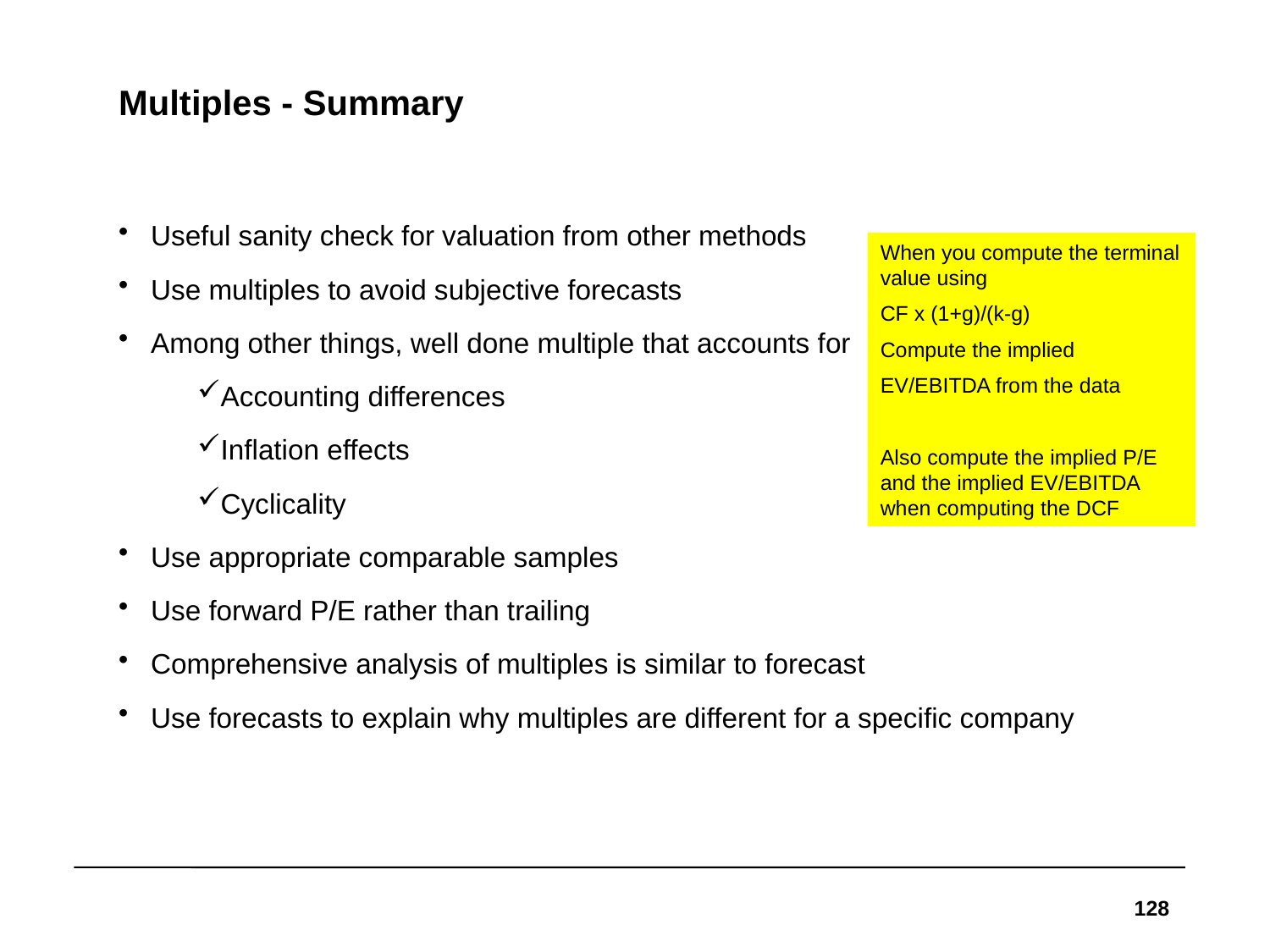

# Multiples - Summary
Useful sanity check for valuation from other methods
Use multiples to avoid subjective forecasts
Among other things, well done multiple that accounts for
Accounting differences
Inflation effects
Cyclicality
Use appropriate comparable samples
Use forward P/E rather than trailing
Comprehensive analysis of multiples is similar to forecast
Use forecasts to explain why multiples are different for a specific company
When you compute the terminal value using
CF x (1+g)/(k-g)
Compute the implied
EV/EBITDA from the data

Also compute the implied P/E and the implied EV/EBITDA when computing the DCF